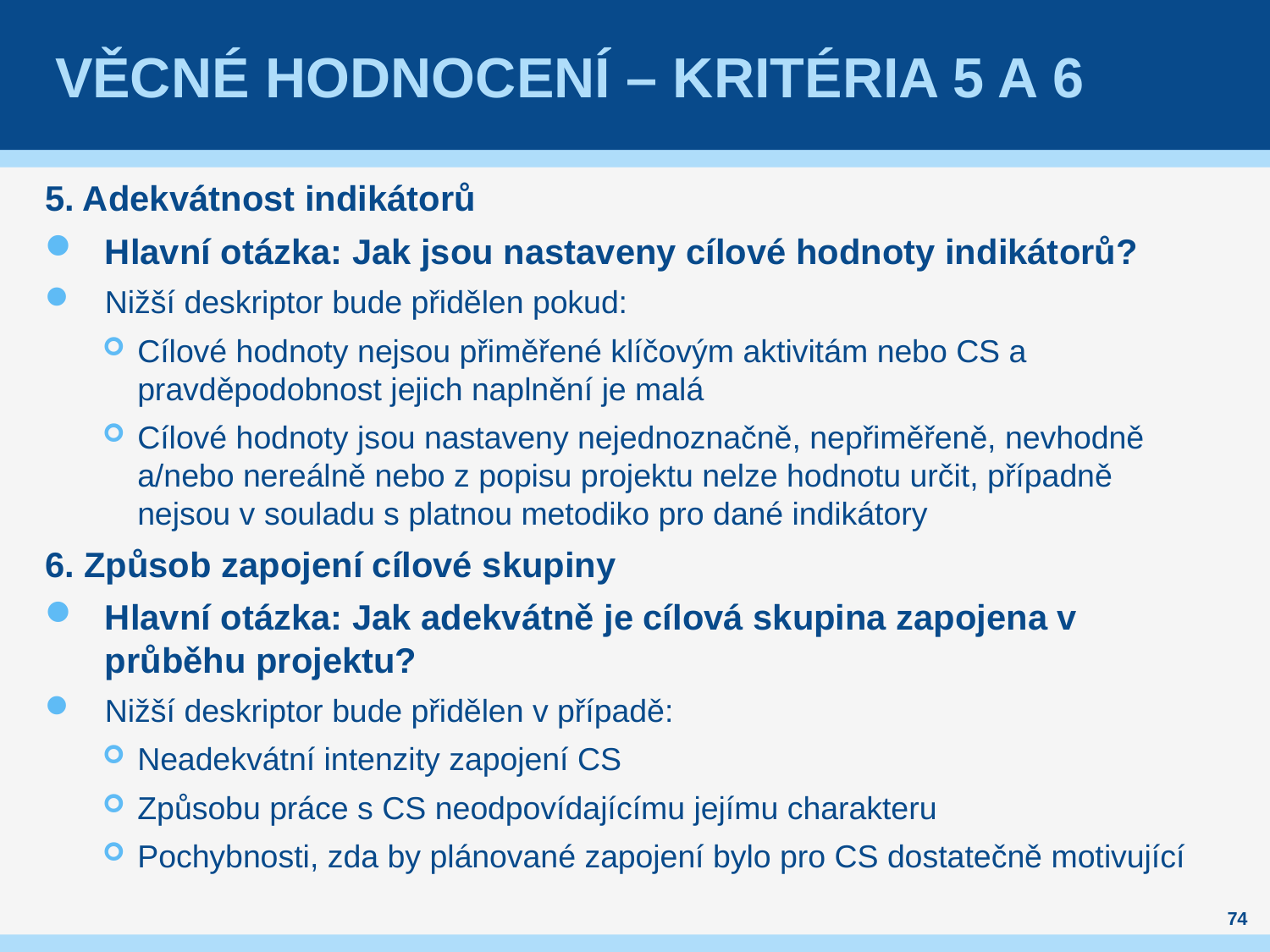

# věcné hodnocení – kritéria 5 a 6
5. Adekvátnost indikátorů
Hlavní otázka: Jak jsou nastaveny cílové hodnoty indikátorů?
Nižší deskriptor bude přidělen pokud:
Cílové hodnoty nejsou přiměřené klíčovým aktivitám nebo CS a pravděpodobnost jejich naplnění je malá
Cílové hodnoty jsou nastaveny nejednoznačně, nepřiměřeně, nevhodně a/nebo nereálně nebo z popisu projektu nelze hodnotu určit, případně nejsou v souladu s platnou metodiko pro dané indikátory
6. Způsob zapojení cílové skupiny
Hlavní otázka: Jak adekvátně je cílová skupina zapojena v průběhu projektu?
Nižší deskriptor bude přidělen v případě:
Neadekvátní intenzity zapojení CS
Způsobu práce s CS neodpovídajícímu jejímu charakteru
Pochybnosti, zda by plánované zapojení bylo pro CS dostatečně motivující

74